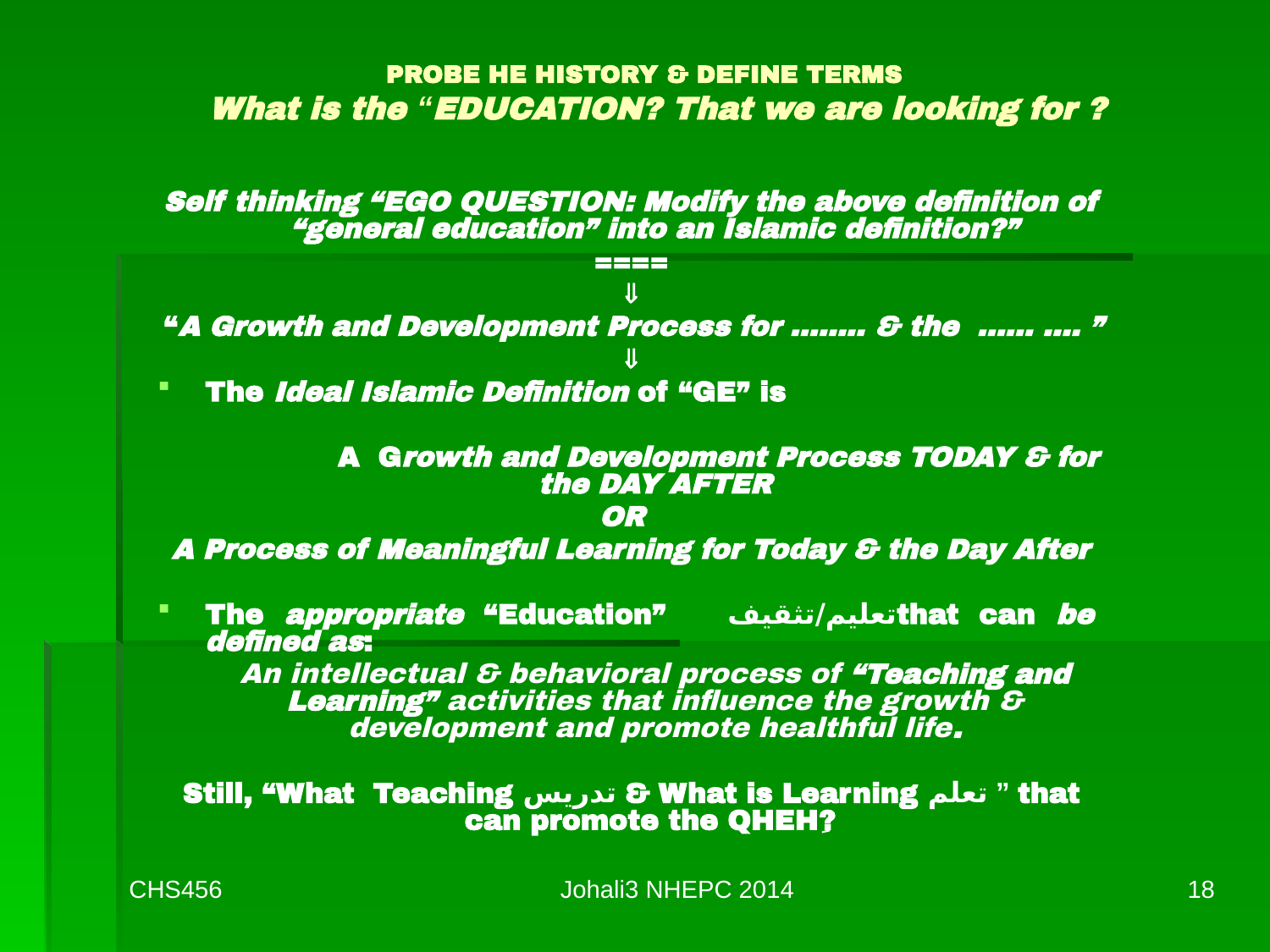

# PROBE HE HISTORY & DEFINE TERMS What is the “EDUCATION? That we are looking for ?
Self thinking “EGO QUESTION: Modify the above definition of “general education” into an Islamic definition?”
====
⇓
“A Growth and Development Process for …….. & the  …… …. ”
⇓
The Ideal Islamic Definition of “GE” is

		A  Growth and Development Process TODAY & for the DAY AFTER
OR
A Process of Meaningful Learning for Today & the Day After

The appropriate “Education”   تعليم/تثقيفthat can be defined as:
	An intellectual & behavioral process of “Teaching and Learning” activities that influence the growth & development and promote healthful life.

Still, “What  Teaching تدريس & What is Learning تعلم ” that can promote the QHEHِ?

CHS456
Johali3 NHEPC 2014
18